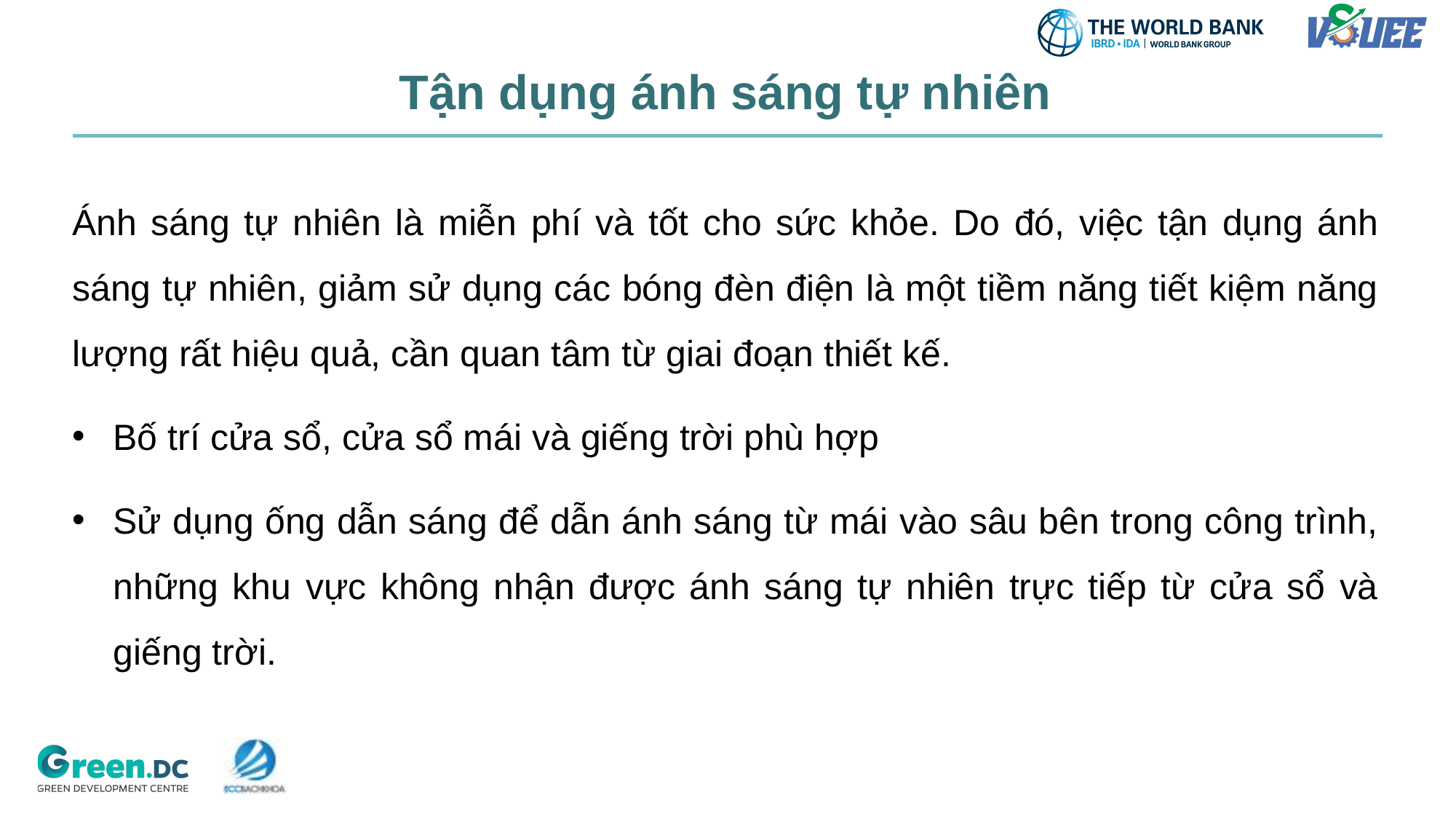

# Tận dụng ánh sáng tự nhiên
Ánh sáng tự nhiên là miễn phí và tốt cho sức khỏe. Do đó, việc tận dụng ánh sáng tự nhiên, giảm sử dụng các bóng đèn điện là một tiềm năng tiết kiệm năng lượng rất hiệu quả, cần quan tâm từ giai đoạn thiết kế.
Bố trí cửa sổ, cửa sổ mái và giếng trời phù hợp
Sử dụng ống dẫn sáng để dẫn ánh sáng từ mái vào sâu bên trong công trình, những khu vực không nhận được ánh sáng tự nhiên trực tiếp từ cửa sổ và giếng trời.